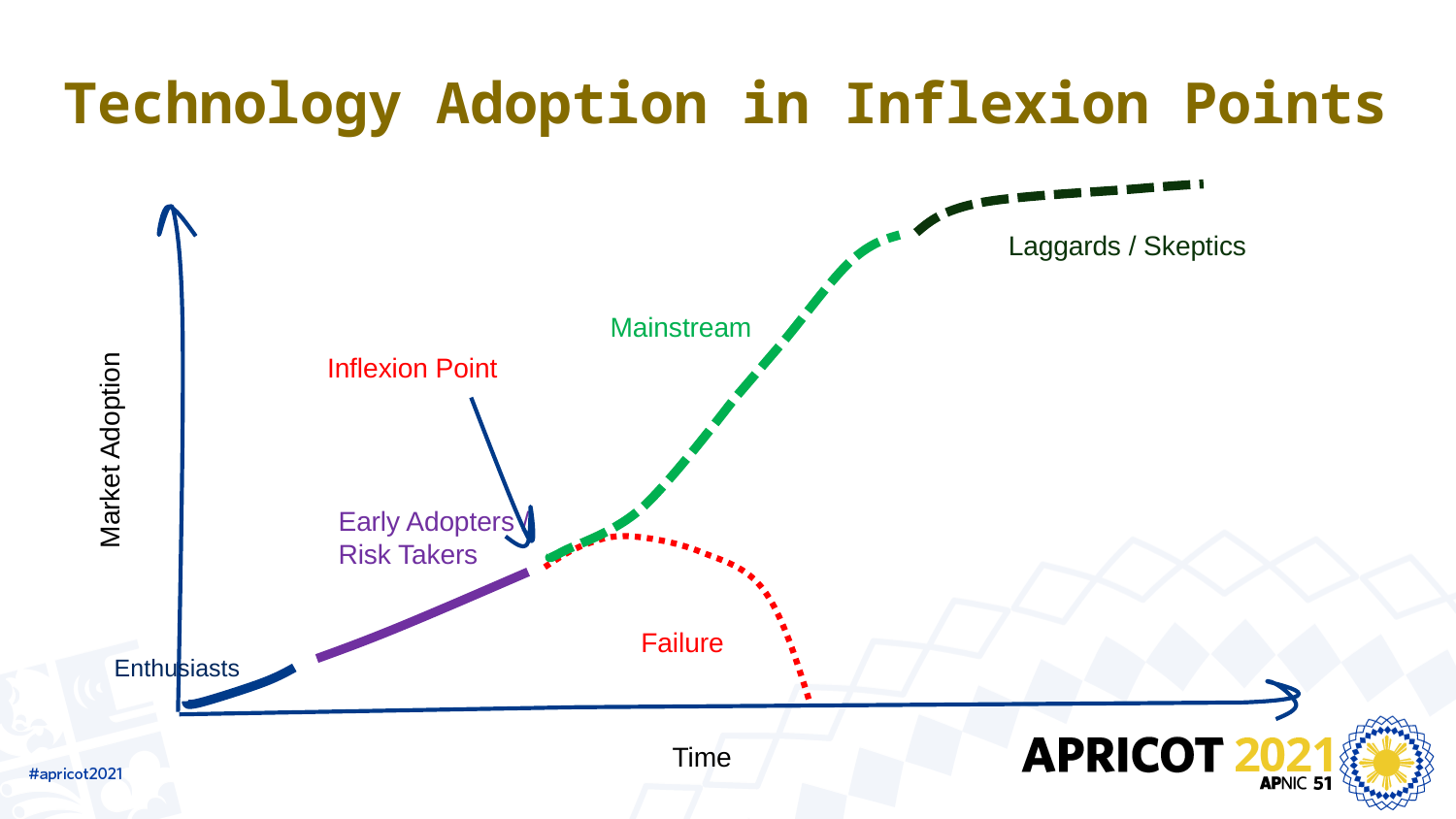

# Technology Adoption in Inflexion Points

Laggards / Skeptics

Mainstream
Inflexion Point

Market Adoption
Early Adopters /
Risk Takers

Failure
Enthusiasts

Time